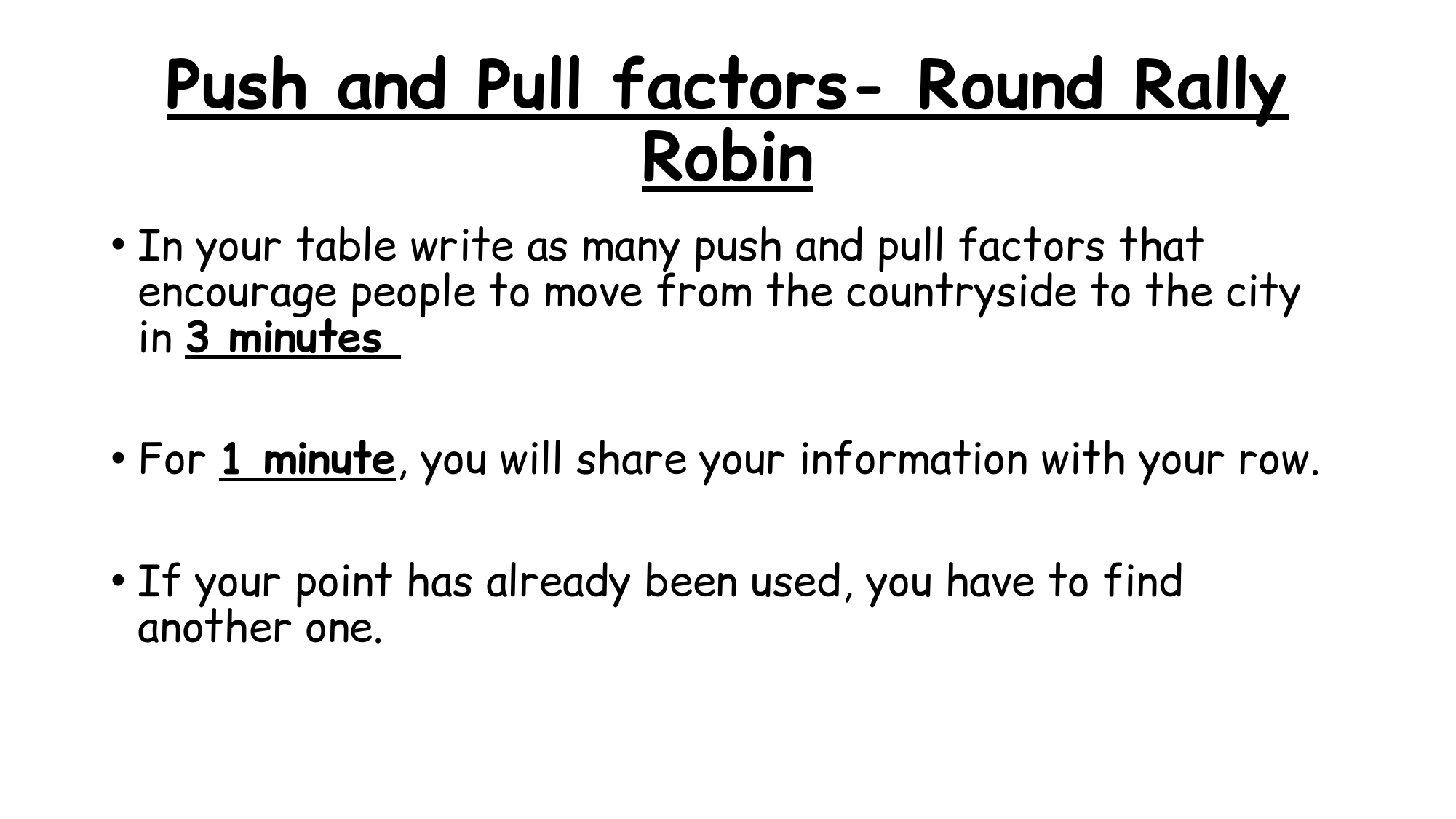

# Push and Pull factors- Round Rally Robin
In your table write as many push and pull factors that encourage people to move from the countryside to the city in 3 minutes

For 1 minute, you will share your information with your row.

If your point has already been used, you have to find another one.